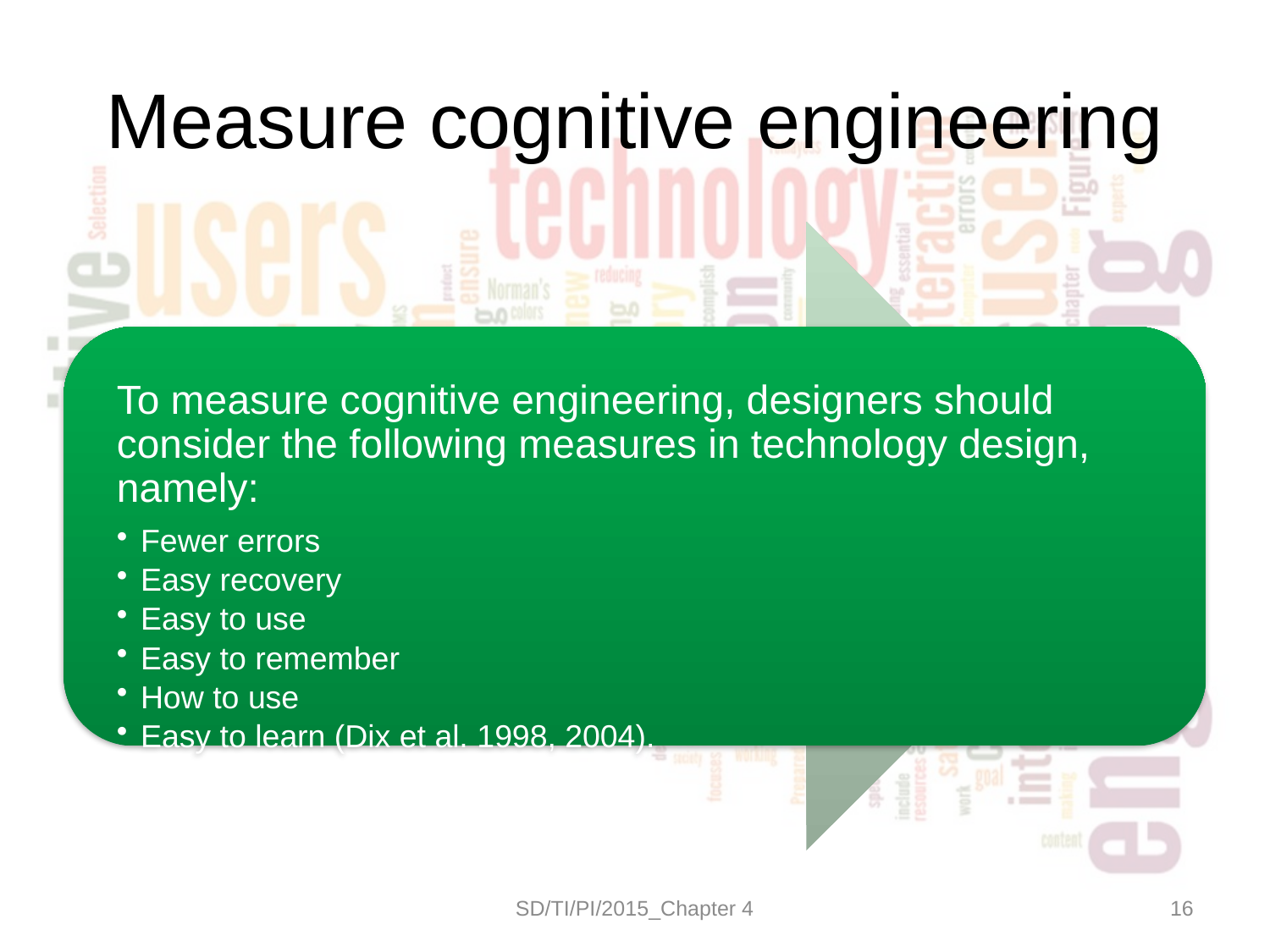

# Measure cognitive engineering
To measure cognitive engineering, designers should consider the following measures in technology design, namely:
Fewer errors
Easy recovery
Easy to use
Easy to remember
How to use
Easy to learn (Dix et al. 1998, 2004).
SD/TI/PI/2015_Chapter 4
16